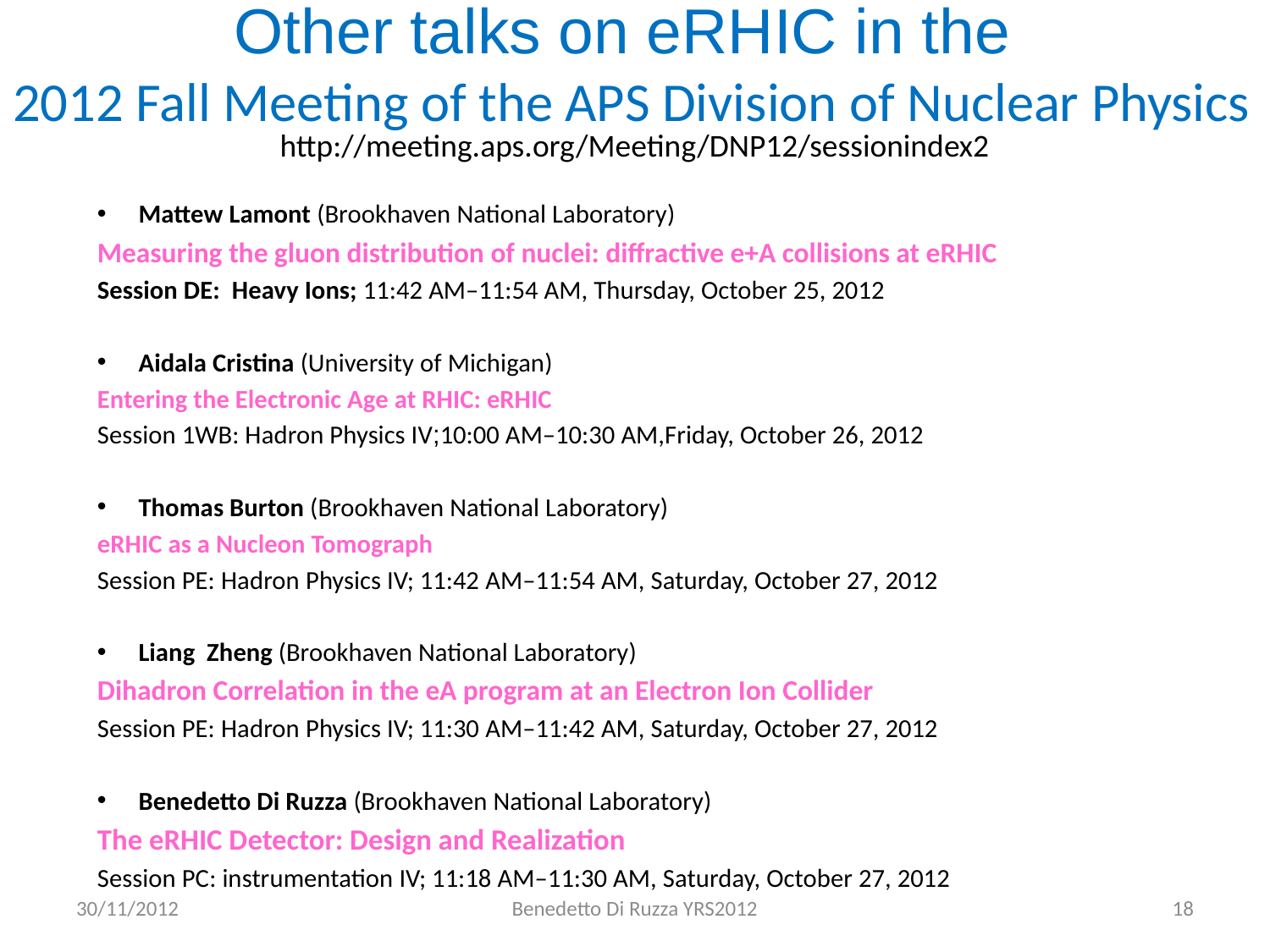

# Other talks on eRHIC in the 2012 Fall Meeting of the APS Division of Nuclear Physics
http://meeting.aps.org/Meeting/DNP12/sessionindex2
Mattew Lamont (Brookhaven National Laboratory)
Measuring the gluon distribution of nuclei: diffractive e+A collisions at eRHIC
Session DE:  Heavy Ions; 11:42 AM–11:54 AM, Thursday, October 25, 2012

Aidala Cristina (University of Michigan)
Entering the Electronic Age at RHIC: eRHIC
Session 1WB: Hadron Physics IV;10:00 AM–10:30 AM,Friday, October 26, 2012

Thomas Burton (Brookhaven National Laboratory)
eRHIC as a Nucleon Tomograph
Session PE: Hadron Physics IV; 11:42 AM–11:54 AM, Saturday, October 27, 2012

Liang  Zheng (Brookhaven National Laboratory)
Dihadron Correlation in the eA program at an Electron Ion Collider
Session PE: Hadron Physics IV; 11:30 AM–11:42 AM, Saturday, October 27, 2012

Benedetto Di Ruzza (Brookhaven National Laboratory)
The eRHIC Detector: Design and Realization
Session PC: instrumentation IV; 11:18 AM–11:30 AM, Saturday, October 27, 2012

30/11/2012
Benedetto Di Ruzza YRS2012
18